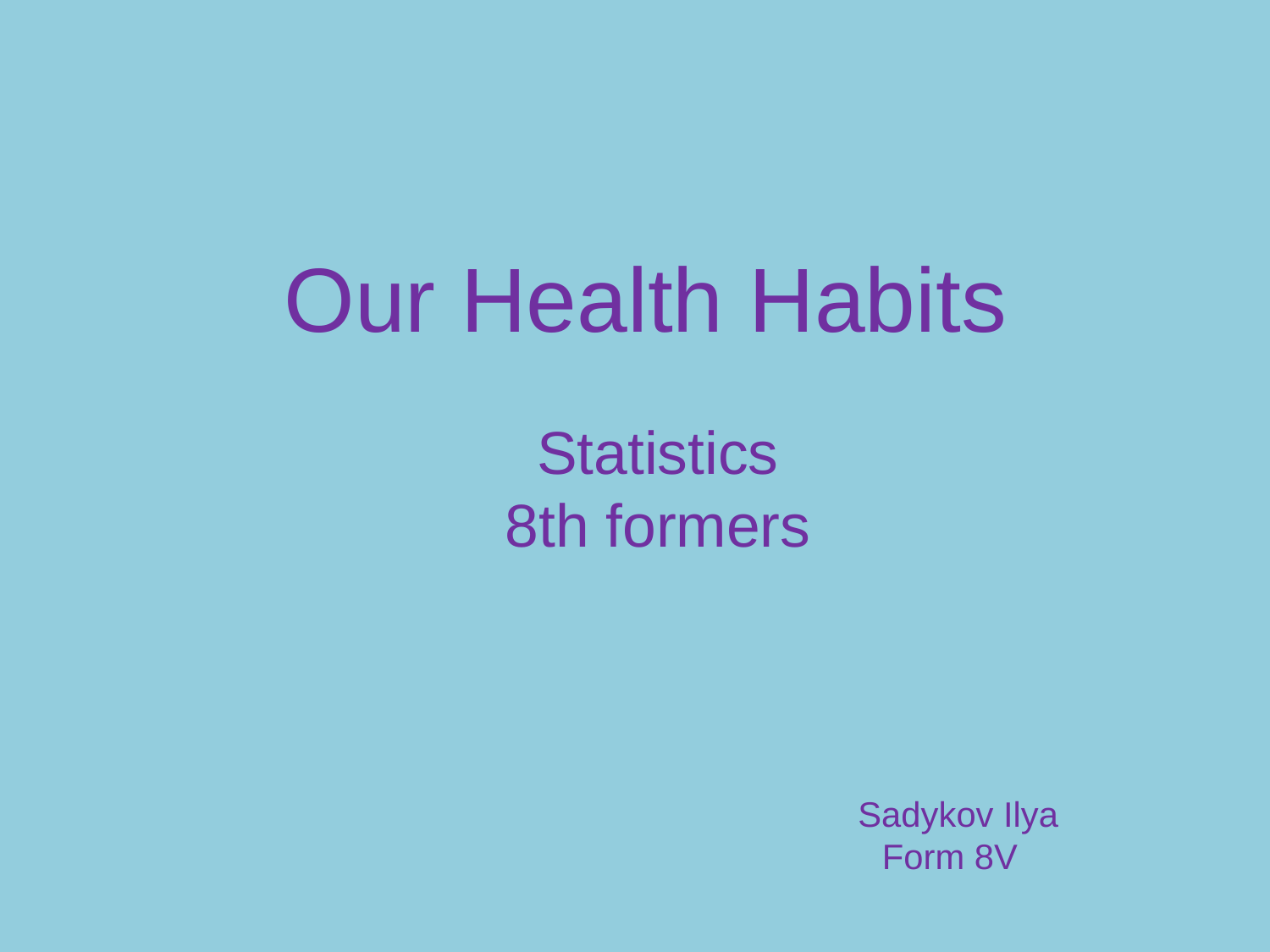

Our Health Habits
# Statistics 8th formers
 Sadykov Ilya
Form 8V